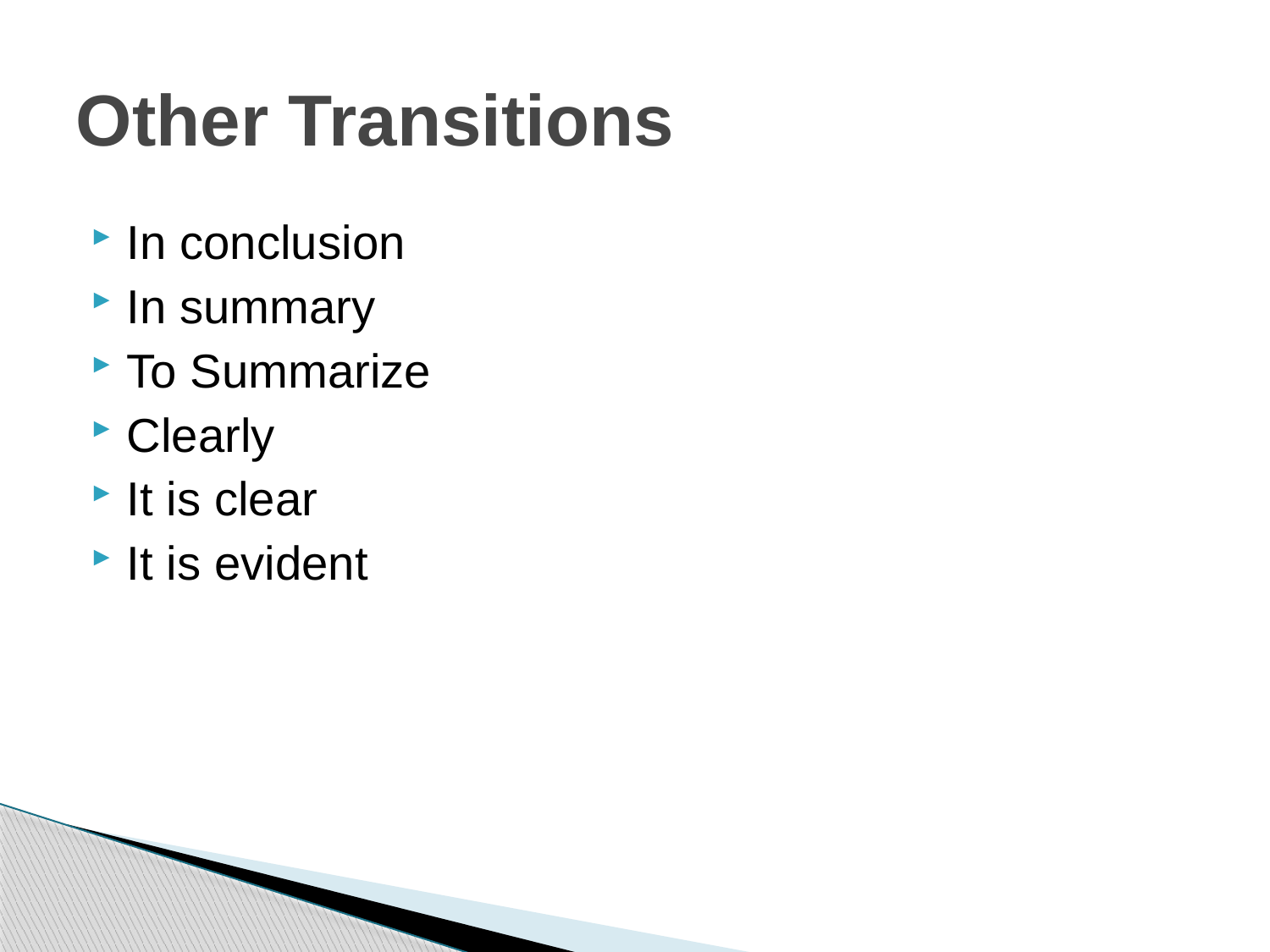

# Other Transitions
In conclusion
In summary
To Summarize
Clearly
It is clear
It is evident